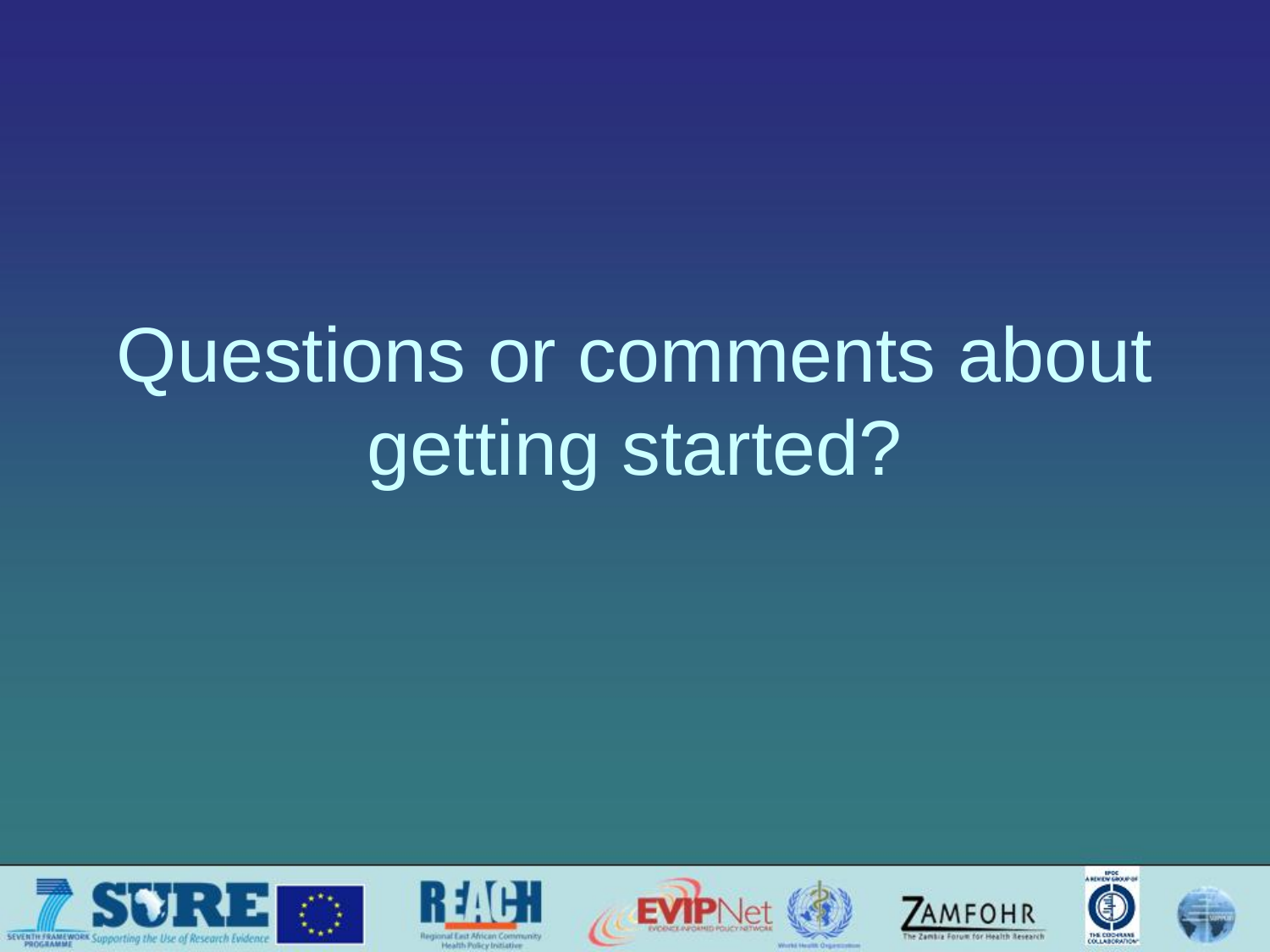

# Questions or comments about getting started?